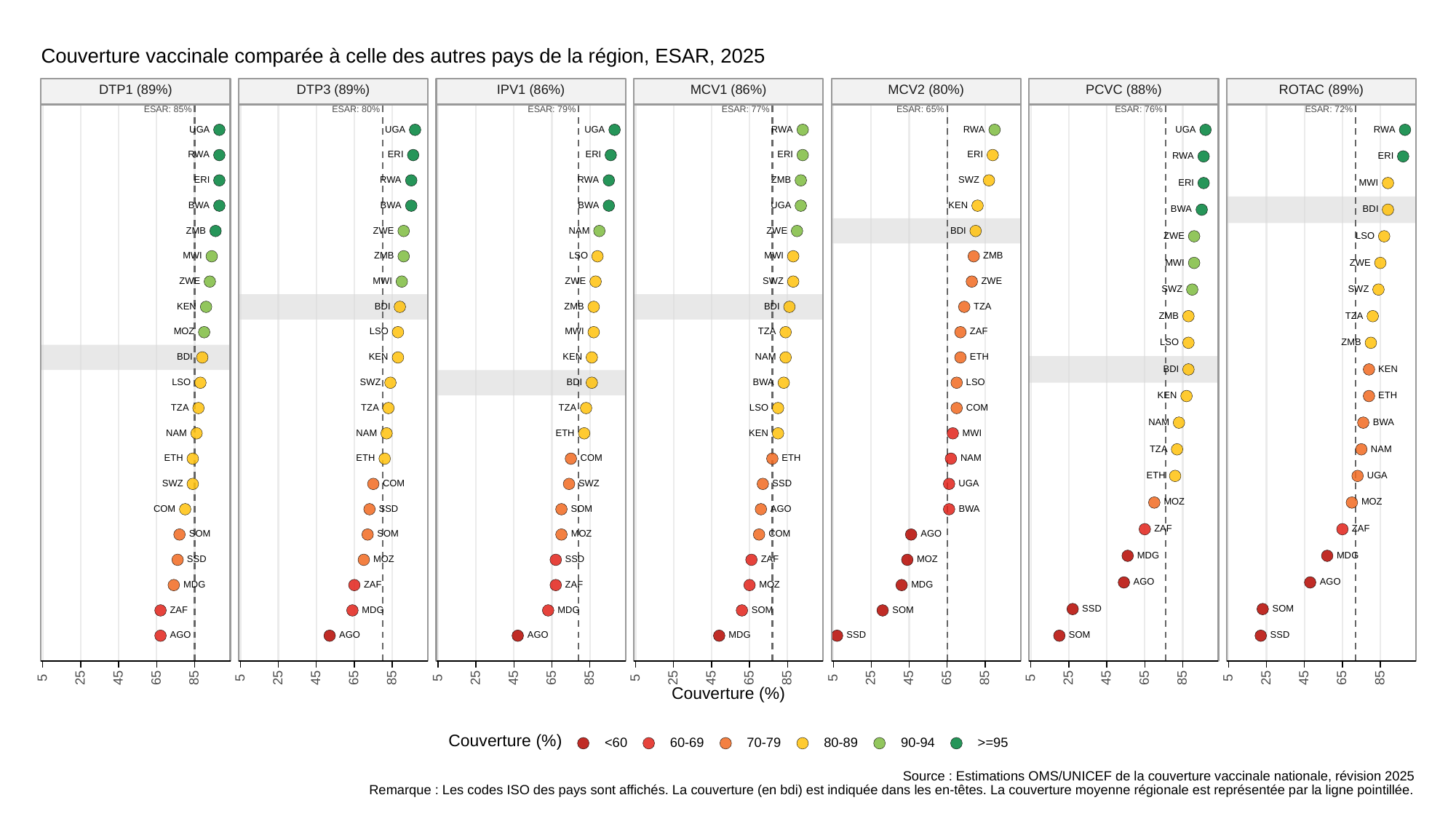

Couverture vaccinale comparée à celle des autres pays de la région, ESAR, 2025

ROTAC (89%)
DTP1 (89%)
DTP3 (89%)
IPV1 (86%)
MCV1 (86%)
MCV2 (80%)
PCVC (88%)

ESAR: 85%
ESAR: 80%
ESAR: 79%
ESAR: 77%
ESAR: 65%
ESAR: 76%
ESAR: 72%

UGA
UGA
UGA
UGA
RWA
RWA
RWA

RWA
ERI
ERI
ERI
ERI
RWA
ERI

SWZ
ERI
RWA
RWA
ZMB

ERI
MWI

UGA
BWA
BWA
BWA
KEN

BWA
BDI

ZMB
ZWE
NAM
ZWE
BDI

LSO
ZWE

LSO
MWI
ZMB
MWI
ZMB

MWI
ZWE

SWZ
ZWE
MWI
ZWE
ZWE

SWZ
SWZ

KEN
BDI
ZMB
BDI
TZA

ZMB
TZA

MOZ
LSO
MWI
TZA
ZAF

LSO
ZMB

BDI
KEN
KEN
NAM
ETH

BDI
KEN

LSO
LSO
SWZ
BDI
BWA

KEN
ETH

LSO
COM
TZA
TZA
TZA

NAM
BWA

NAM
NAM
ETH
KEN
MWI

TZA
NAM

COM
ETH
ETH
ETH
NAM

UGA
ETH

COM
SWZ
SWZ
SSD
UGA

MOZ
MOZ

COM
SOM
AGO
SSD
BWA

ZAF
ZAF

SOM
SOM
MOZ
COM
AGO

MDG
MDG

MOZ
MOZ
SSD
SSD
ZAF

AGO
AGO

MOZ
MDG
MDG
ZAF
ZAF

SOM
SSD
SOM
SOM
MDG
MDG
ZAF

AGO
AGO
AGO
SOM
MDG
SSD
SSD

25
65
85
25
65
85
25
65
85
25
65
85
25
65
85
25
65
85
25
65
85
45
45
45
45
45
45
45
5
5
5
5
5
5
5
Couverture (%)
Couverture (%)

<60
60-69
70-79
80-89
90-94
>=95
Source : Estimations OMS/UNICEF de la couverture vaccinale nationale, révision 2025
Remarque : Les codes ISO des pays sont affichés. La couverture (en bdi) est indiquée dans les en-têtes. La couverture moyenne régionale est représentée par la ligne pointillée.